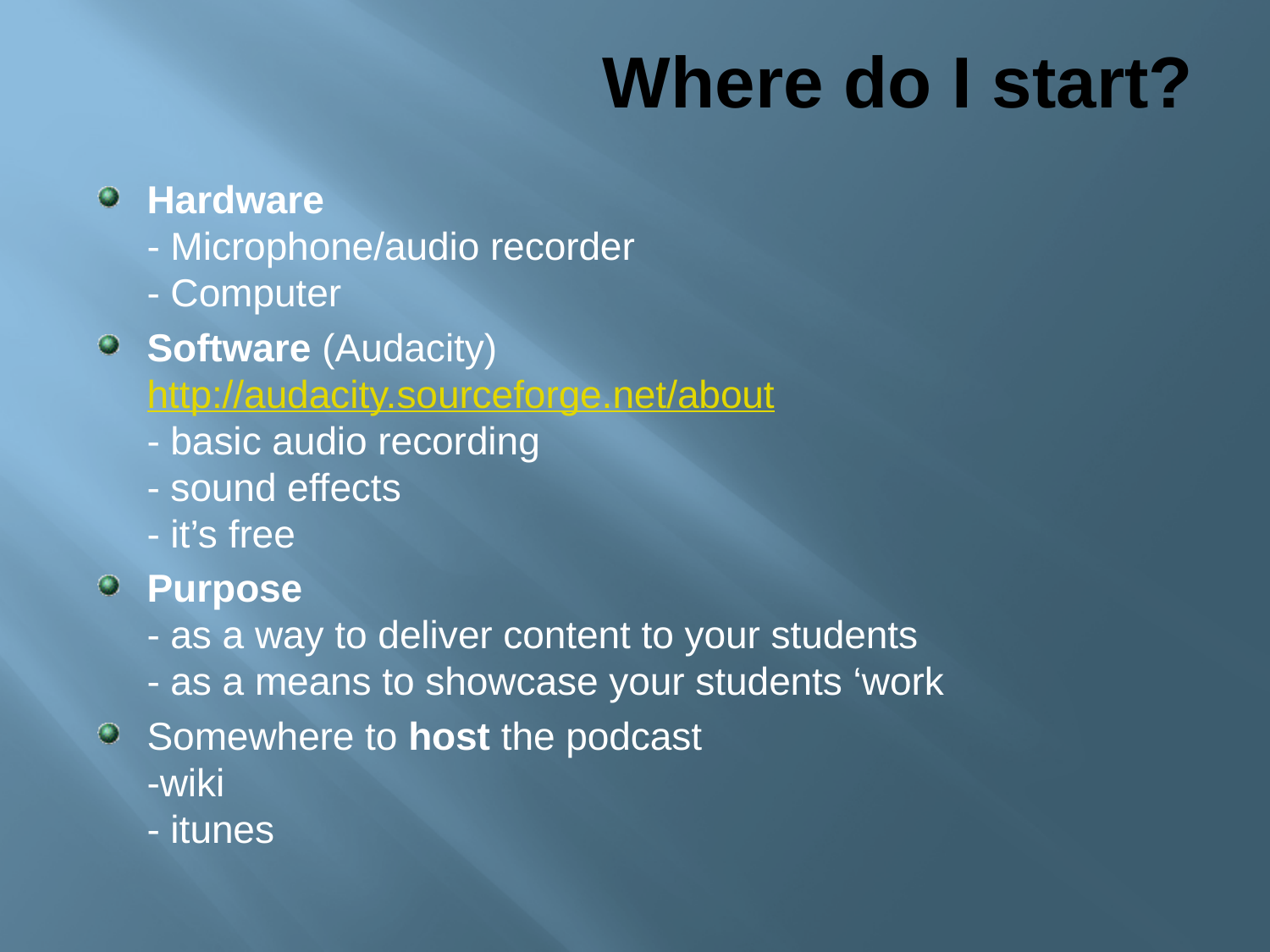

# Where do I start?
Hardware
- Microphone/audio recorder
- Computer
Software (Audacity)
http://audacity.sourceforge.net/about
- basic audio recording
- sound effects
- it’s free
Purpose
- as a way to deliver content to your students
- as a means to showcase your students ‘work
Somewhere to host the podcast
-wiki
- itunes